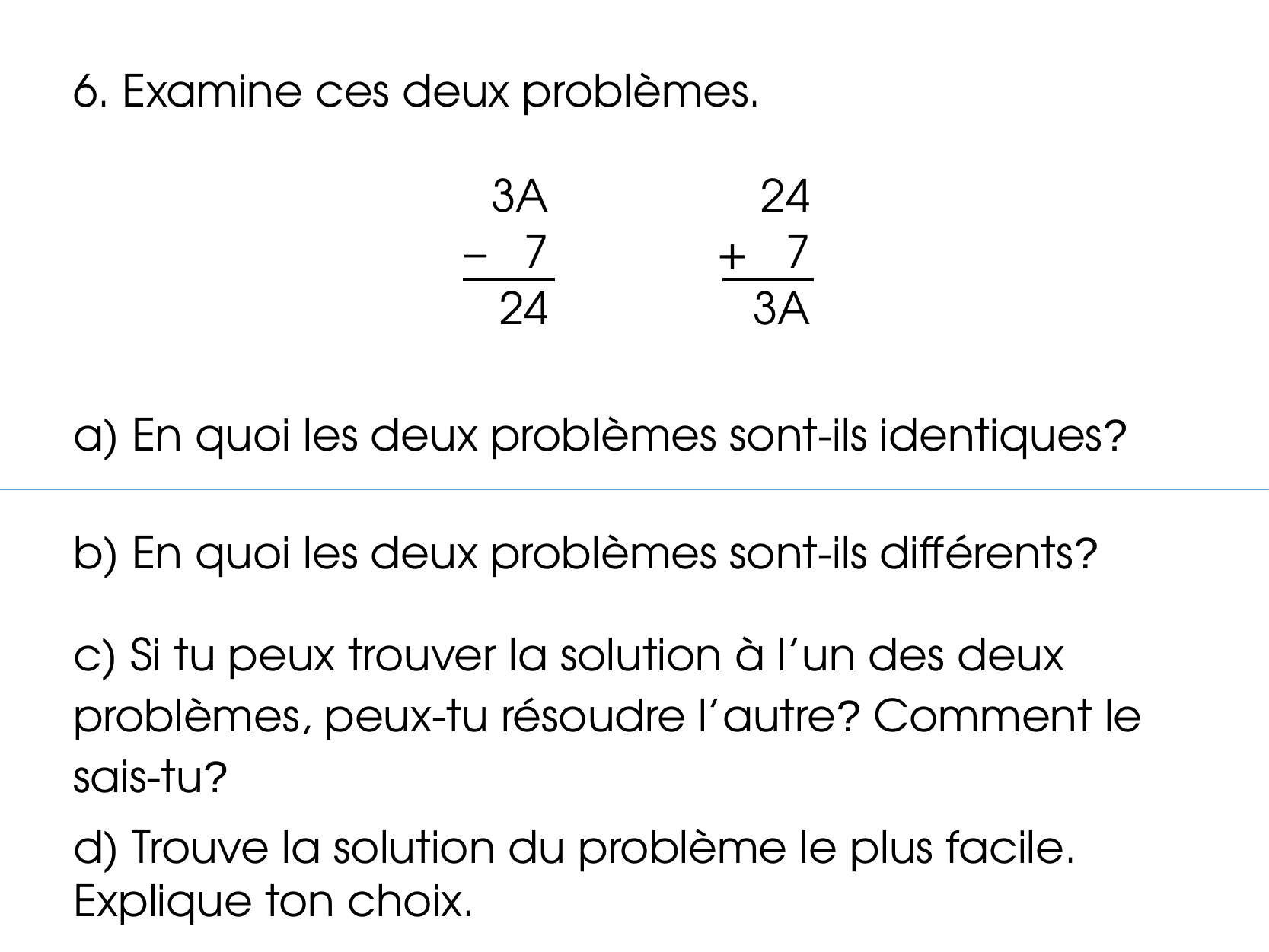

6. Examine ces deux problèmes.
3A
–   7
24
24
+   7
3A
a) En quoi les deux problèmes sont-ils identiques?
b) En quoi les deux problèmes sont-ils différents?
c) Si tu peux trouver la solution à l’un des deux problèmes, peux-tu résoudre l’autre? Comment le sais-tu?
d) Trouve la solution du problème le plus facile. Explique ton choix.